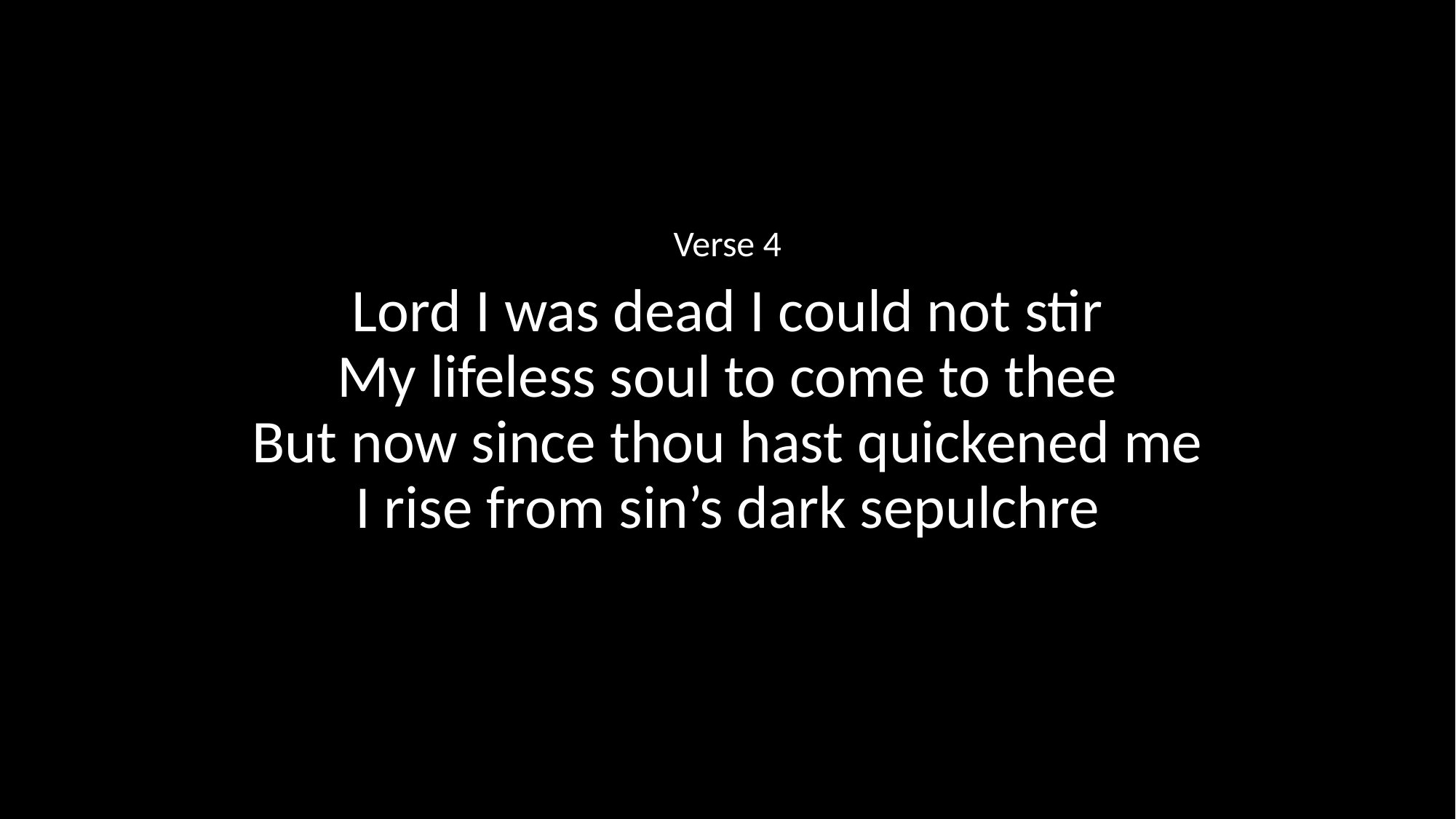

Verse 4
Lord I was dead I could not stir
My lifeless soul to come to thee
But now since thou hast quickened me
I rise from sin’s dark sepulchre